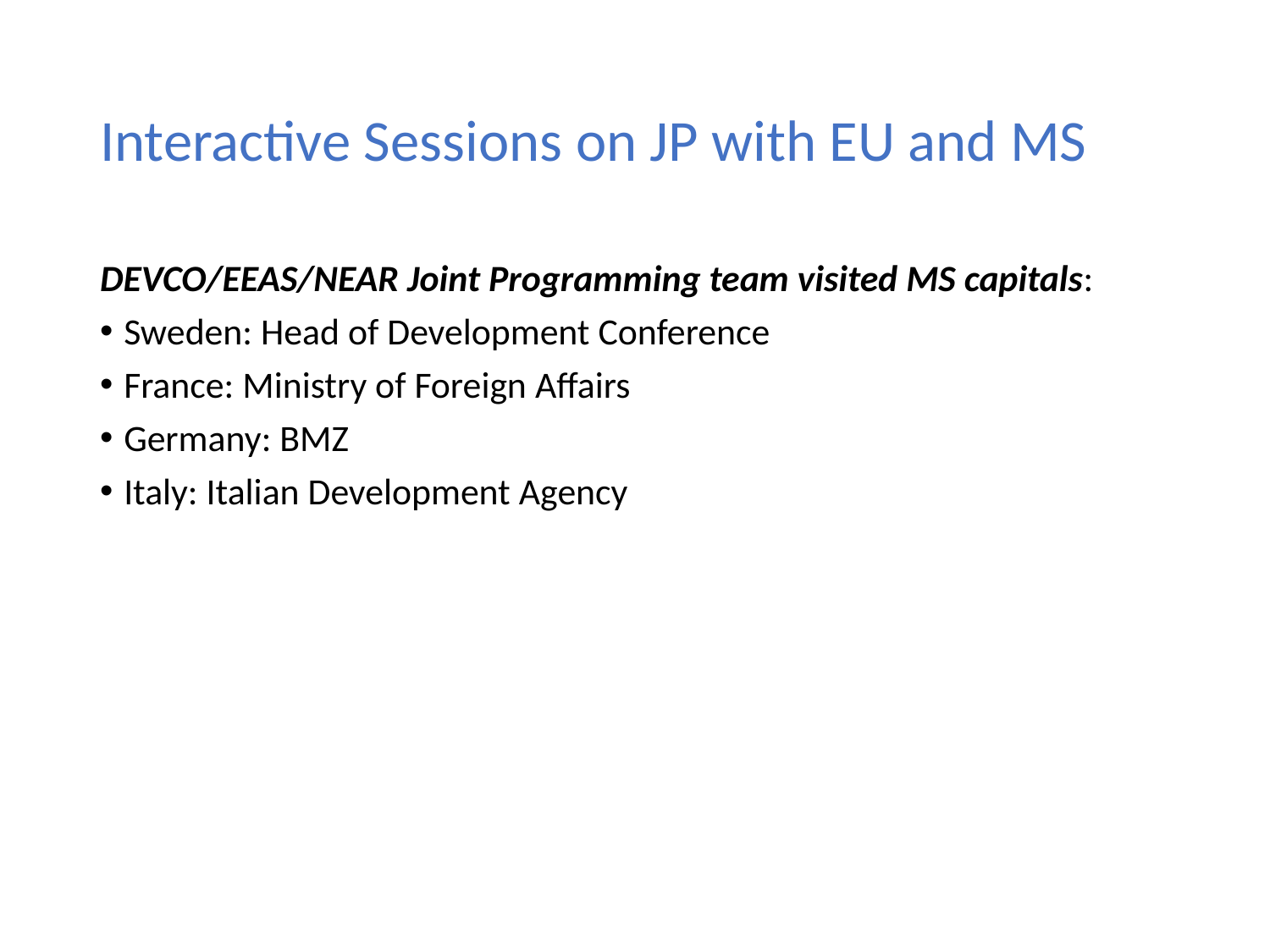

# Interactive Sessions on JP with EU and MS
DEVCO/EEAS/NEAR Joint Programming team visited MS capitals:
Sweden: Head of Development Conference
France: Ministry of Foreign Affairs
Germany: BMZ
Italy: Italian Development Agency